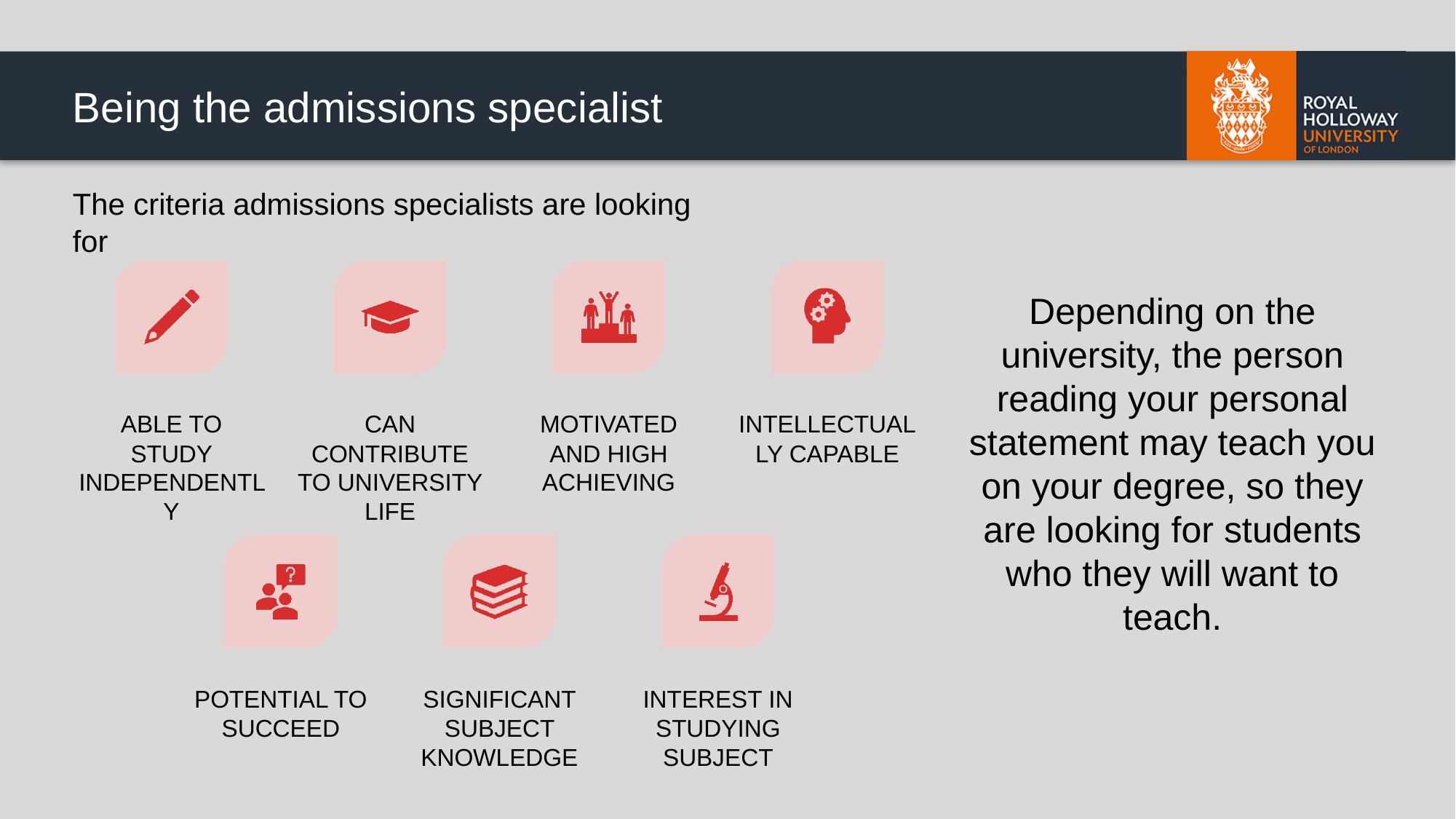

# Being the admissions specialist
The criteria admissions specialists are looking for

able to study independently
can contribute to university life
motivated and high achieving
intellectually capable
potential to succeed
significant subject knowledge
interest in studying subject
Depending on the university, the person reading your personal statement may teach you on your degree, so they are looking for students who they will want to teach.